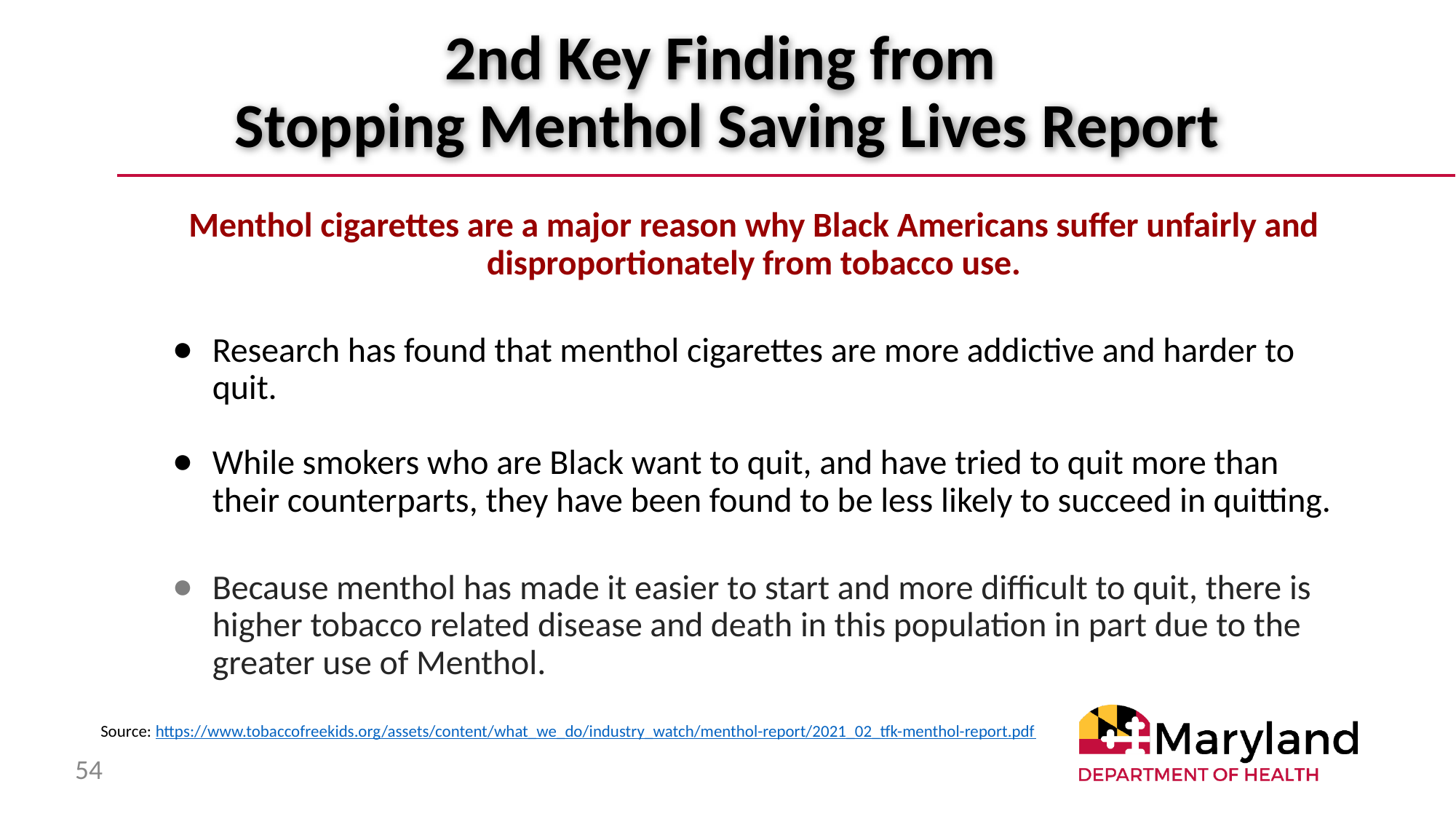

# 2nd Key Finding from
Stopping Menthol Saving Lives Report
Menthol cigarettes are a major reason why Black Americans suffer unfairly and disproportionately from tobacco use.

Research has found that menthol cigarettes are more addictive and harder to quit.

While smokers who are Black want to quit, and have tried to quit more than their counterparts, they have been found to be less likely to succeed in quitting.

Because menthol has made it easier to start and more difficult to quit, there is higher tobacco related disease and death in this population in part due to the greater use of Menthol.

Source: https://www.tobaccofreekids.org/assets/content/what_we_do/industry_watch/menthol-report/2021_02_tfk-menthol-report.pdf
54